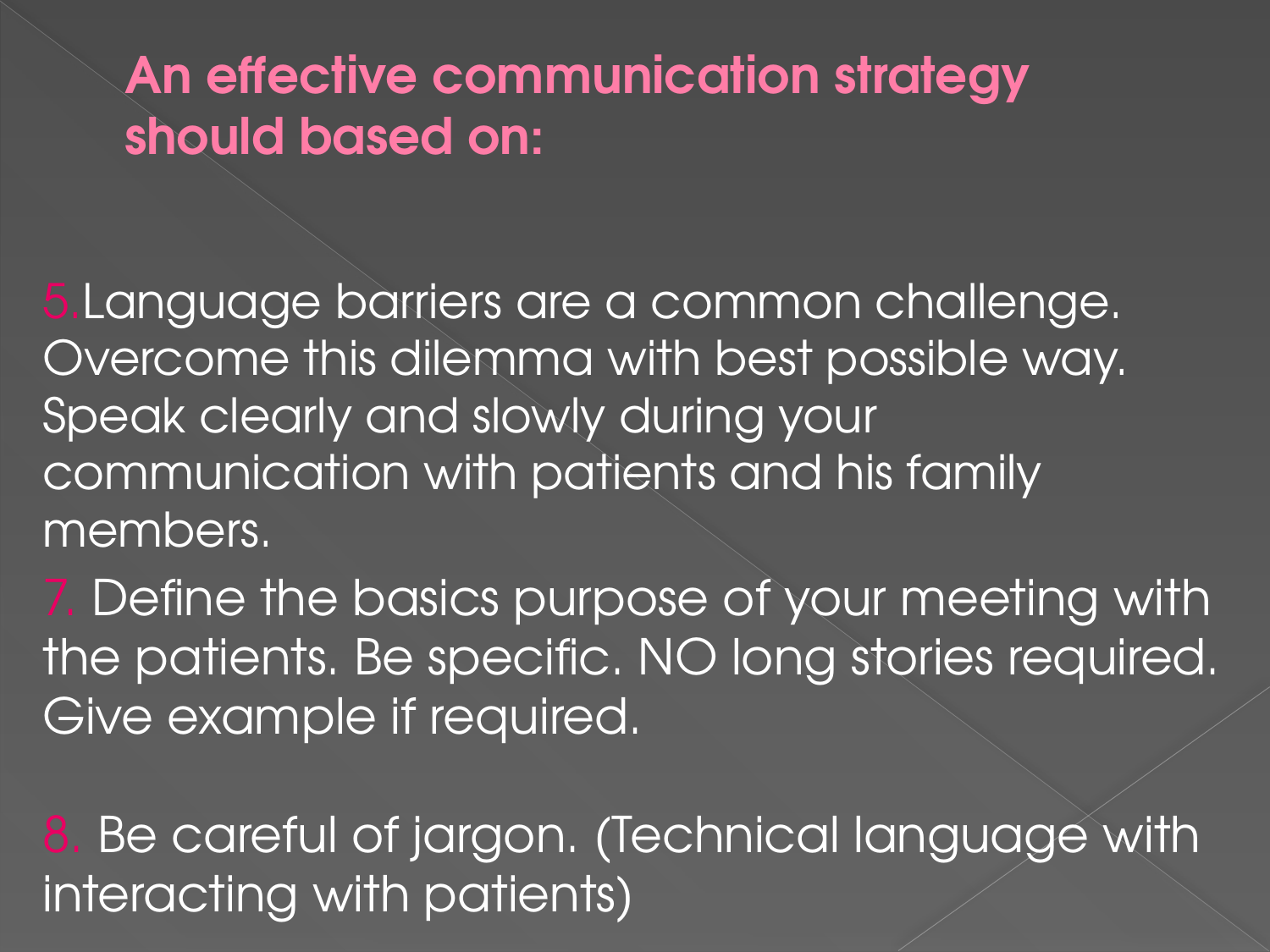

# An effective communication strategy should based on:
5.Language barriers are a common challenge. Overcome this dilemma with best possible way. Speak clearly and slowly during your communication with patients and his family members.
7. Define the basics purpose of your meeting with the patients. Be specific. NO long stories required. Give example if required.
8. Be careful of jargon. (Technical language with interacting with patients)